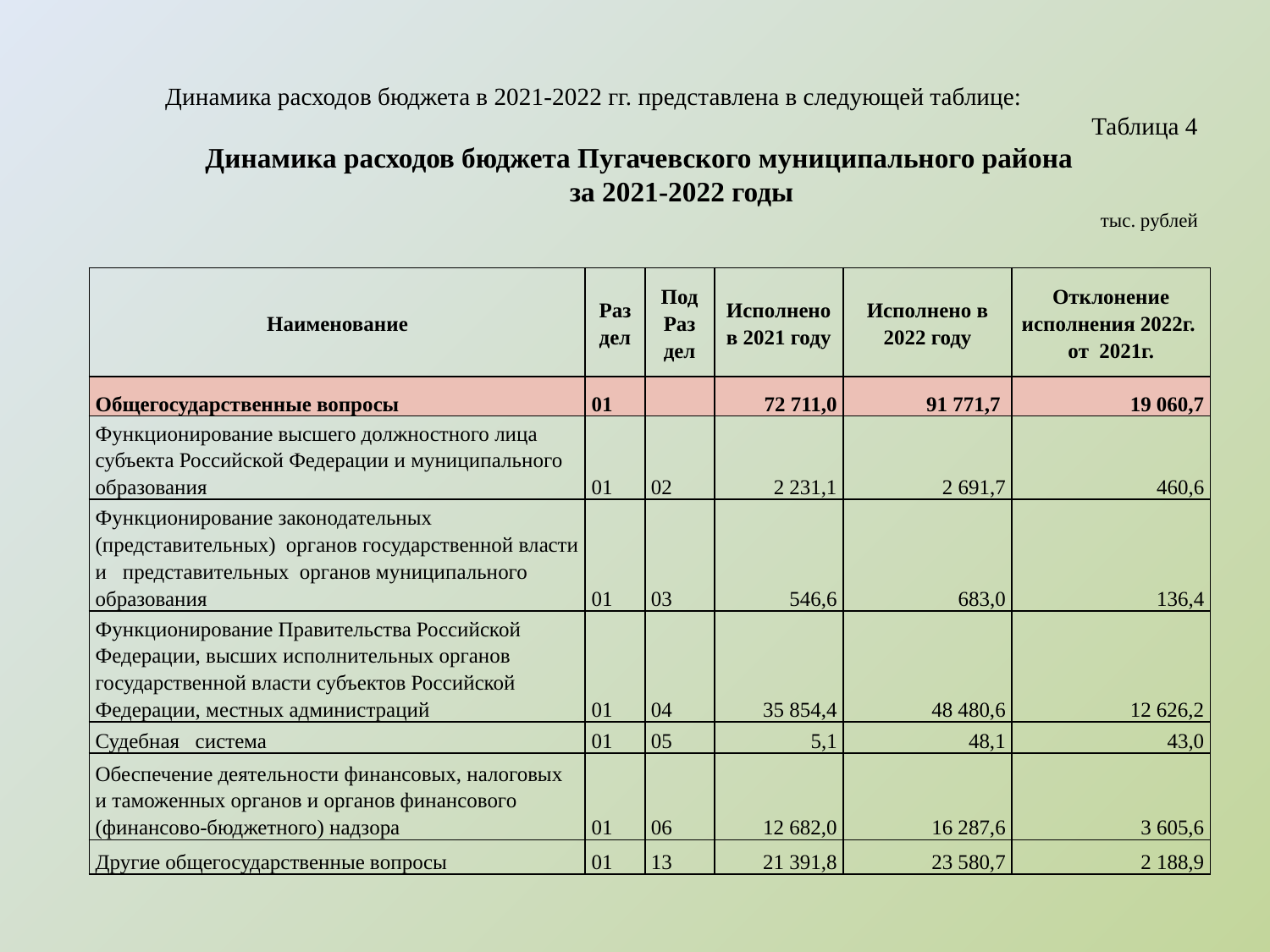

Динамика расходов бюджета в 2021-2022 гг. представлена в следующей таблице:
Таблица 4
Динамика расходов бюджета Пугачевского муниципального района
за 2021-2022 годы
                                                                                                                     тыс. рублей
| Наименование | Раз дел | Под Раз дел | Исполнено в 2021 году | Исполнено в 2022 году | Отклонение исполнения 2022г. от 2021г. |
| --- | --- | --- | --- | --- | --- |
| Общегосударственные вопросы | 01 |  | 72 711,0 | 91 771,7 | 19 060,7 |
| Функционирование высшего должностного лица субъекта Российской Федерации и муниципального образования | 01 | 02 | 2 231,1 | 2 691,7 | 460,6 |
| Функционирование законодательных (представительных) органов государственной власти и представительных органов муниципального образования | 01 | 03 | 546,6 | 683,0 | 136,4 |
| Функционирование Правительства Российской Федерации, высших исполнительных органов государственной власти субъектов Российской Федерации, местных администраций | 01 | 04 | 35 854,4 | 48 480,6 | 12 626,2 |
| Судебная система | 01 | 05 | 5,1 | 48,1 | 43,0 |
| Обеспечение деятельности финансовых, налоговых и таможенных органов и органов финансового (финансово-бюджетного) надзора | 01 | 06 | 12 682,0 | 16 287,6 | 3 605,6 |
| Другие общегосударственные вопросы | 01 | 13 | 21 391,8 | 23 580,7 | 2 188,9 |